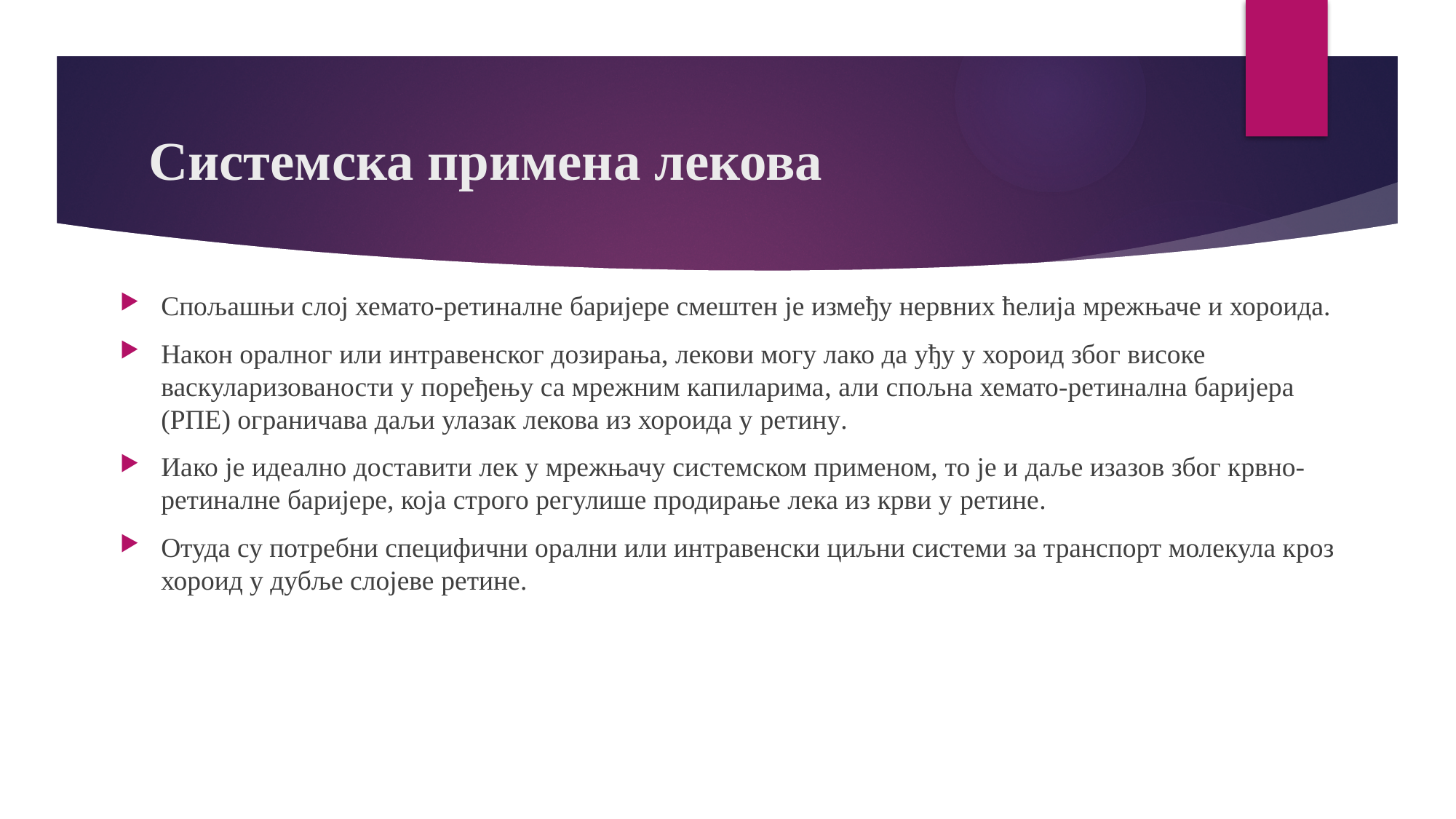

# Системска примена лекова
Спољашњи слој хемато-ретиналне баријере смештен је између нервних ћелија мрежњаче и хороида.
Након оралног или интравенског дозирања, лекови могу лако да уђу у хороид због високе васкуларизованости у поређењу са мрежним капиларима, али спољна хемато-ретинална баријера (РПЕ) ограничава даљи улазак лекова из хороида у ретину.
Иако је идеално доставити лек у мрежњачу системском применом, то је и даље изазов због крвно-ретиналне баријере, која строго регулише продирање лека из крви у ретине.
Отуда су потребни специфични орални или интравенски циљни системи за транспорт молекула кроз хороид у дубље слојеве ретине.